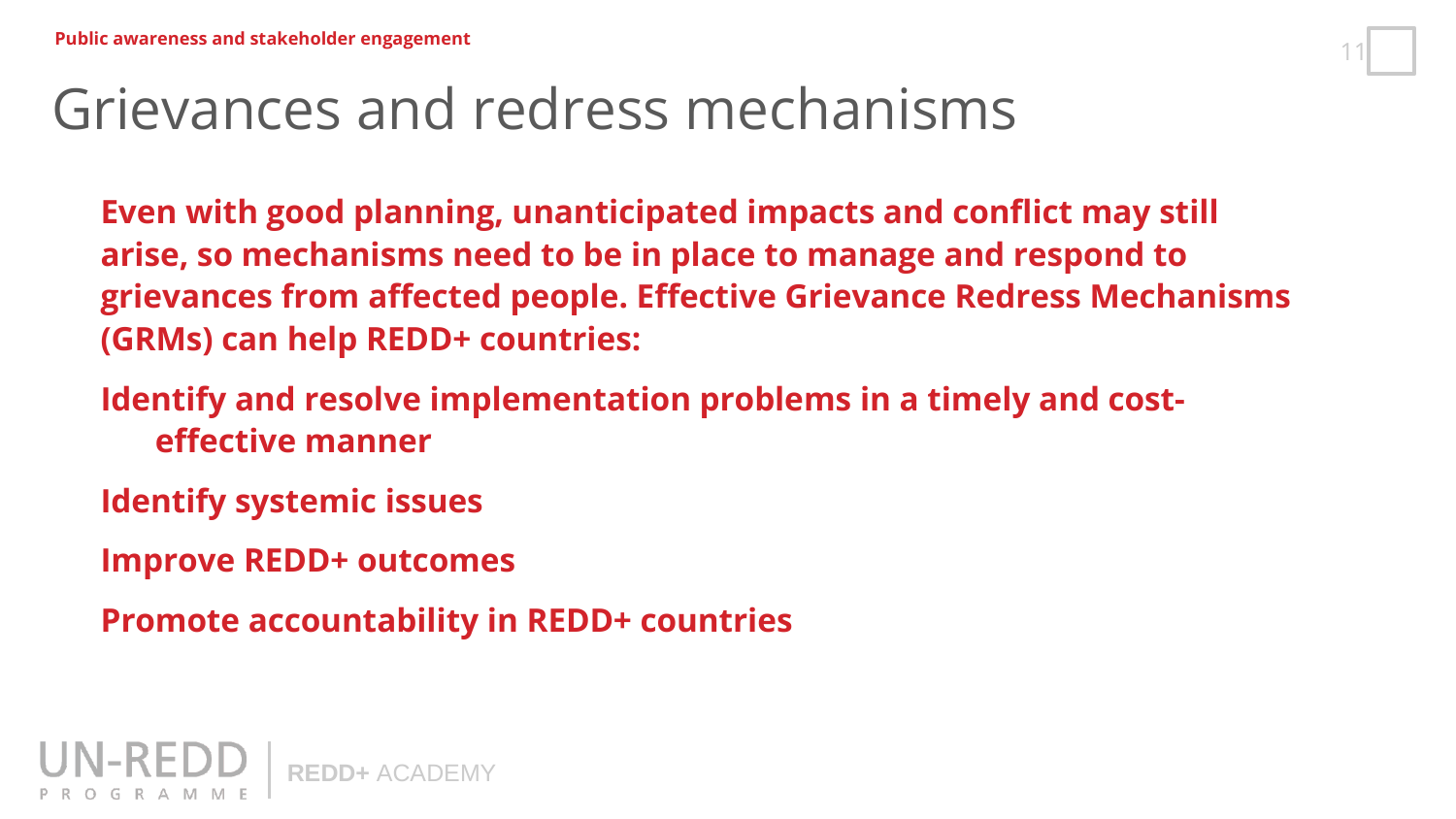

Public awareness and stakeholder engagement
Grievances and redress mechanisms
Even with good planning, unanticipated impacts and conflict may still arise, so mechanisms need to be in place to manage and respond to grievances from affected people. Effective Grievance Redress Mechanisms (GRMs) can help REDD+ countries:
Identify and resolve implementation problems in a timely and cost-effective manner
Identify systemic issues
Improve REDD+ outcomes
Promote accountability in REDD+ countries